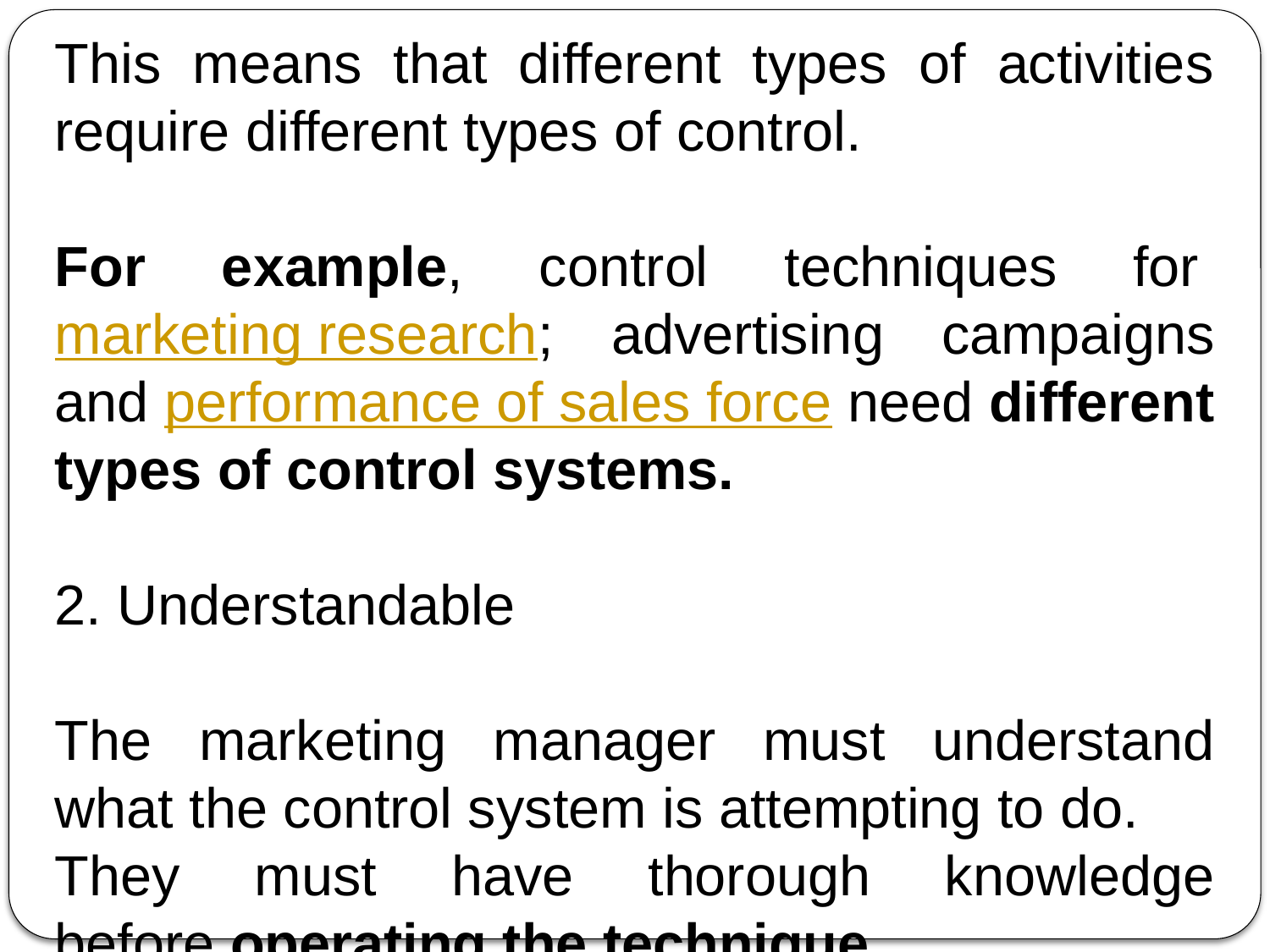

This means that different types of activities require different types of control.

For example, control techniques for marketing research; advertising campaigns and performance of sales force need different types of control systems.

2. Understandable

The marketing manager must understand what the control system is attempting to do.
They must have thorough knowledge before operating the technique.